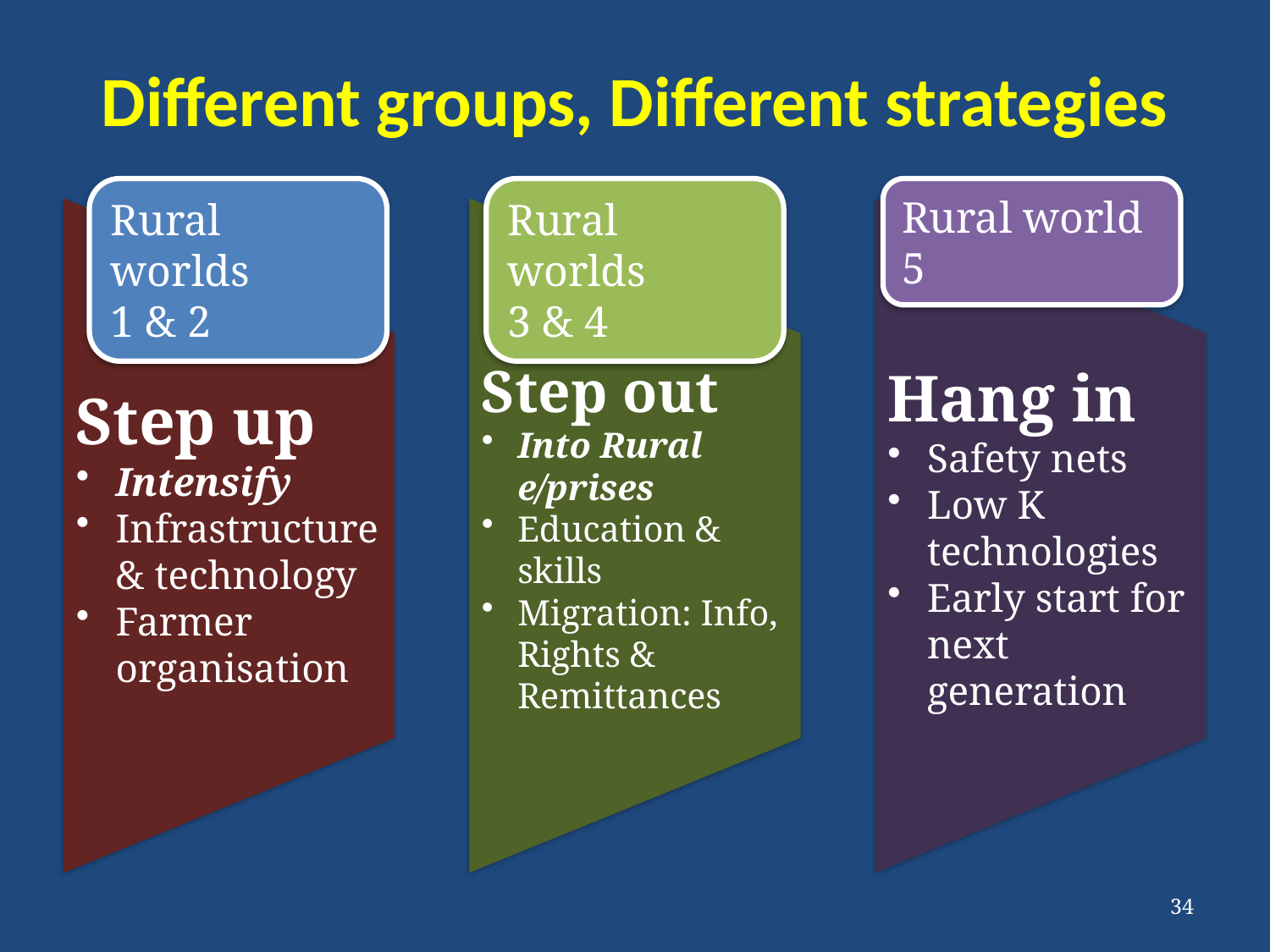

# Different groups, Different strategies
Rural worlds
1 & 2
Rural worlds
3 & 4
Rural world
5
Step up
Step out
Hang in
Intensify
Education & skills
Safety nets
Early start for next generation
Low K technologies
Infrastructure & technology
Farmer organisation
Into Rural e/prises
Migration: Info,
Rights & Remittances
34